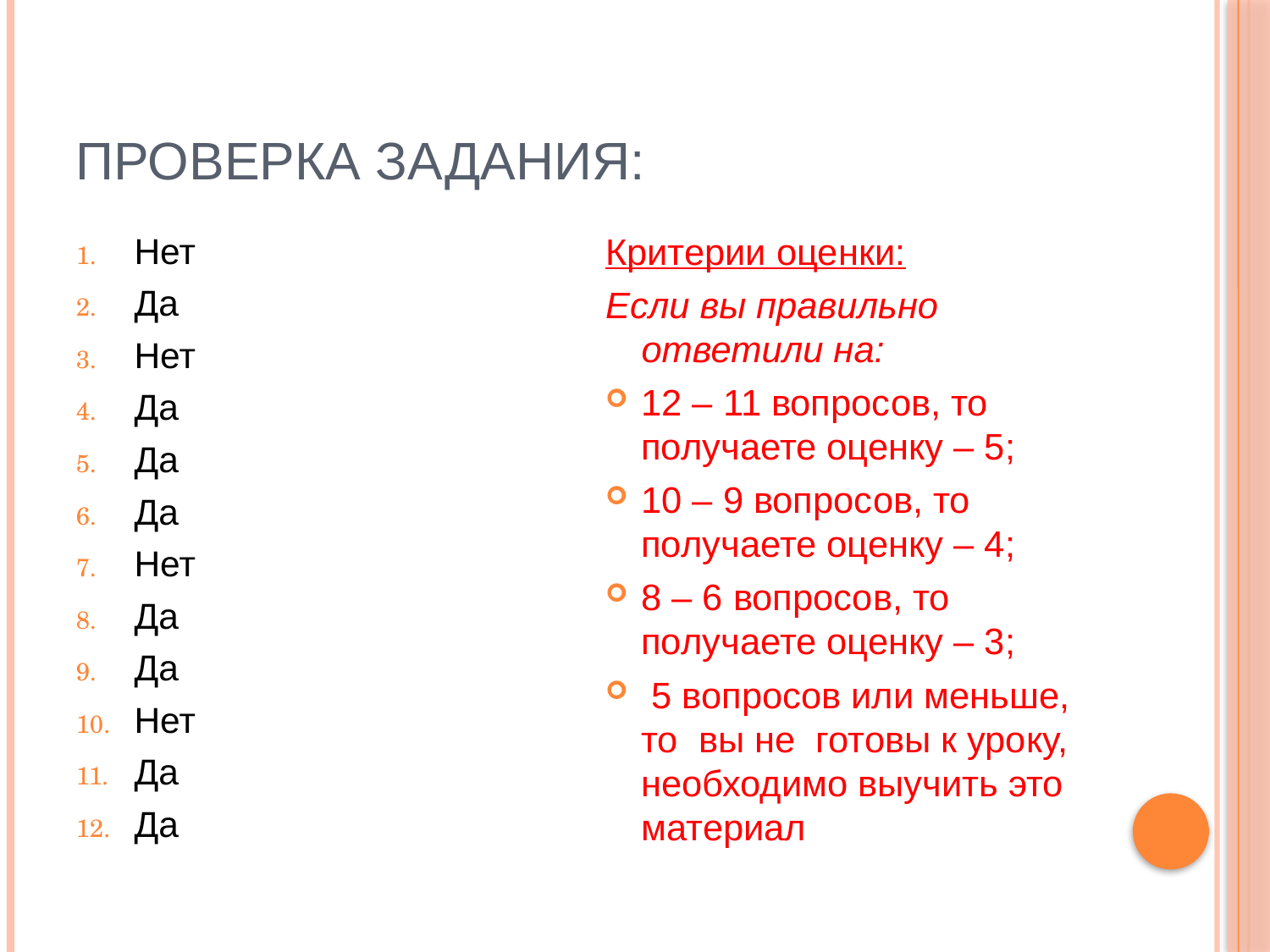

# Проверка задания:
Нет
Да
Нет
Да
Да
Да
Нет
Да
Да
Нет
Да
Да

Критерии оценки:
Если вы правильно ответили на:
12 – 11 вопросов, то получаете оценку – 5;
10 – 9 вопросов, то получаете оценку – 4;
8 – 6 вопросов, то получаете оценку – 3;
 5 вопросов или меньше, то  вы не  готовы к уроку, необходимо выучить это материал